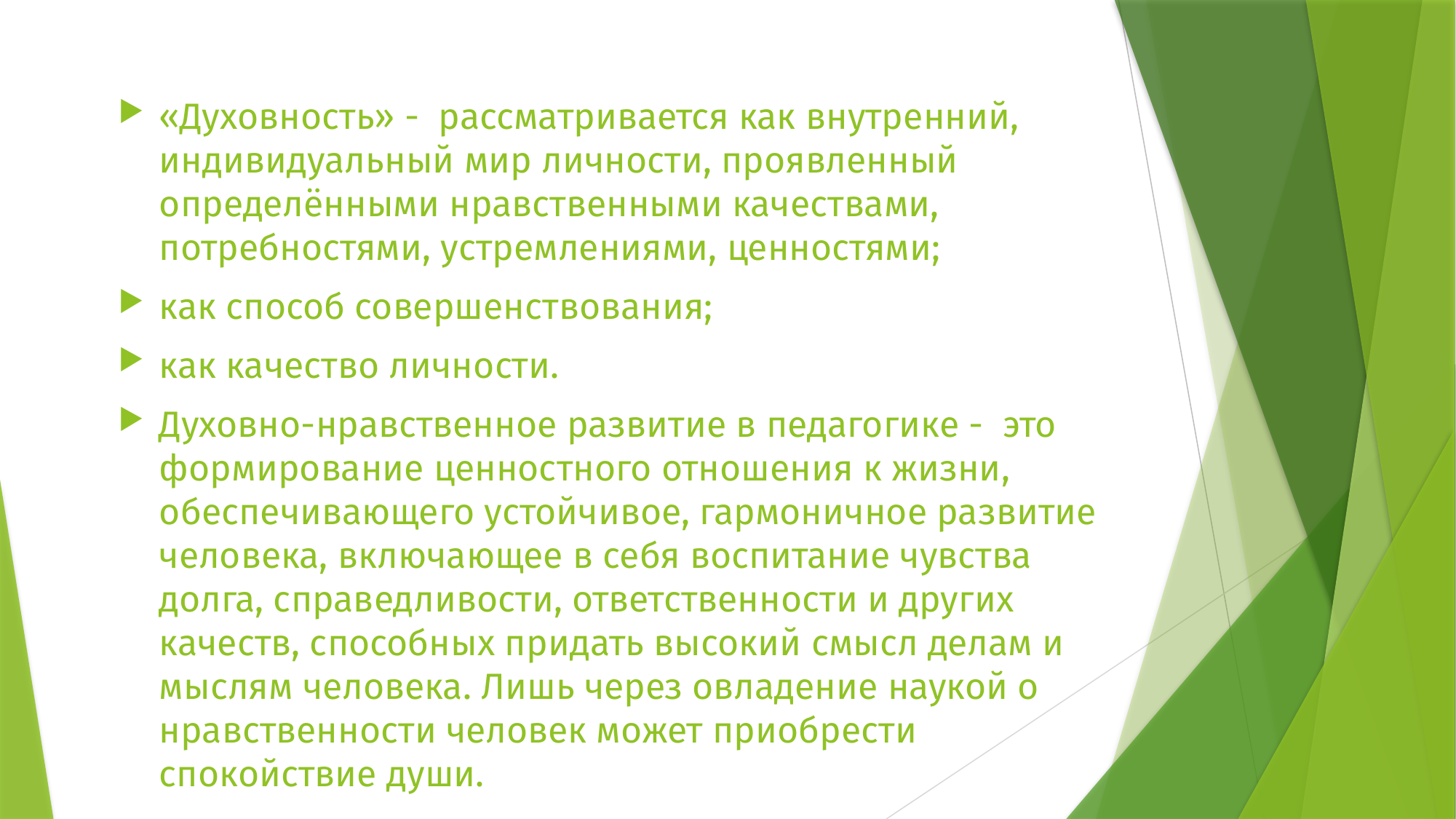

«Духовность» -  рассматривается как внутренний, индивидуальный мир личности, проявленный определёнными нравственными качествами, потребностями, устремлениями, ценностями;
как способ совершенствования;
как качество личности.
Духовно-нравственное развитие в педагогике -  это формирование ценностного отношения к жизни, обеспечивающего устойчивое, гармоничное развитие человека, включающее в себя воспитание чувства долга, справедливости, ответственности и других качеств, способных придать высокий смысл делам и мыслям человека. Лишь через овладение наукой о нравственности человек может приобрести спокойствие души.